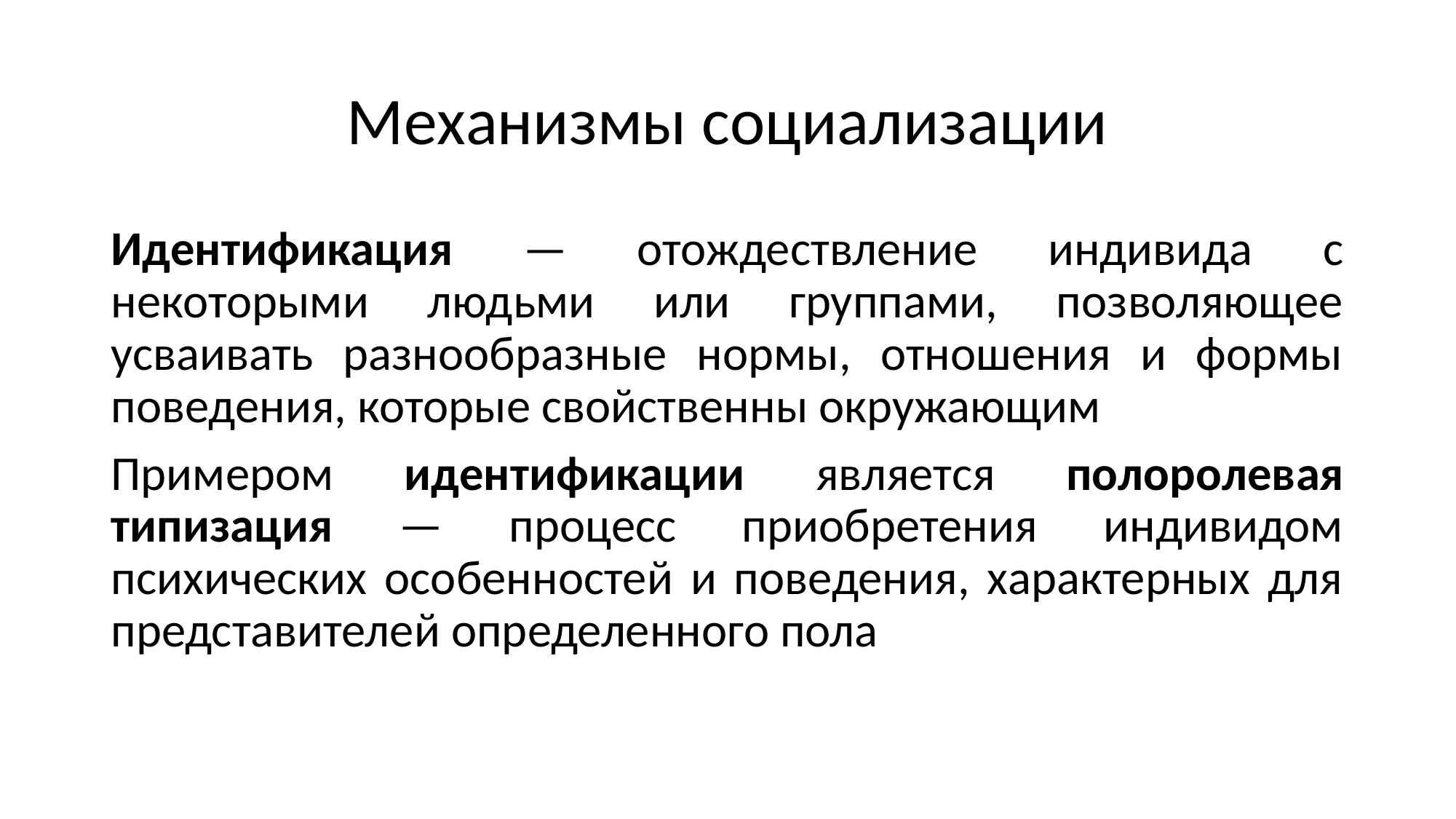

# Механизмы социализации
Идентификация — отождествление индивида с некоторыми людьми или группами, позволяющее усваивать разнообразные нормы, отношения и формы поведения, которые свойственны окружающим
Примером идентификации является полоролевая типизация — процесс приобретения индивидом психических особенностей и поведения, характерных для представителей определенного пола